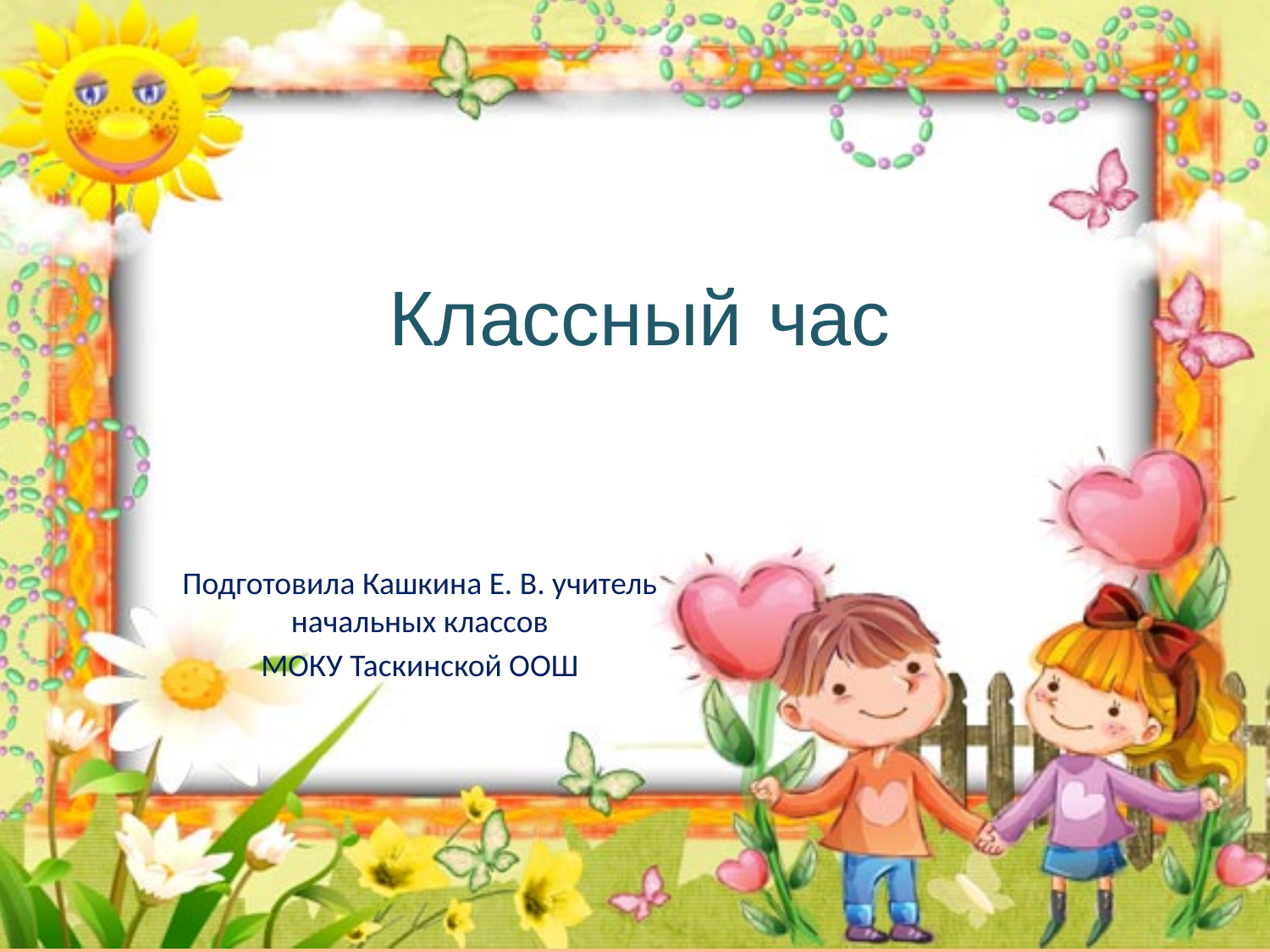

# Классный час
Подготовила Кашкина Е. В. учитель начальных классов
МОКУ Таскинской ООШ